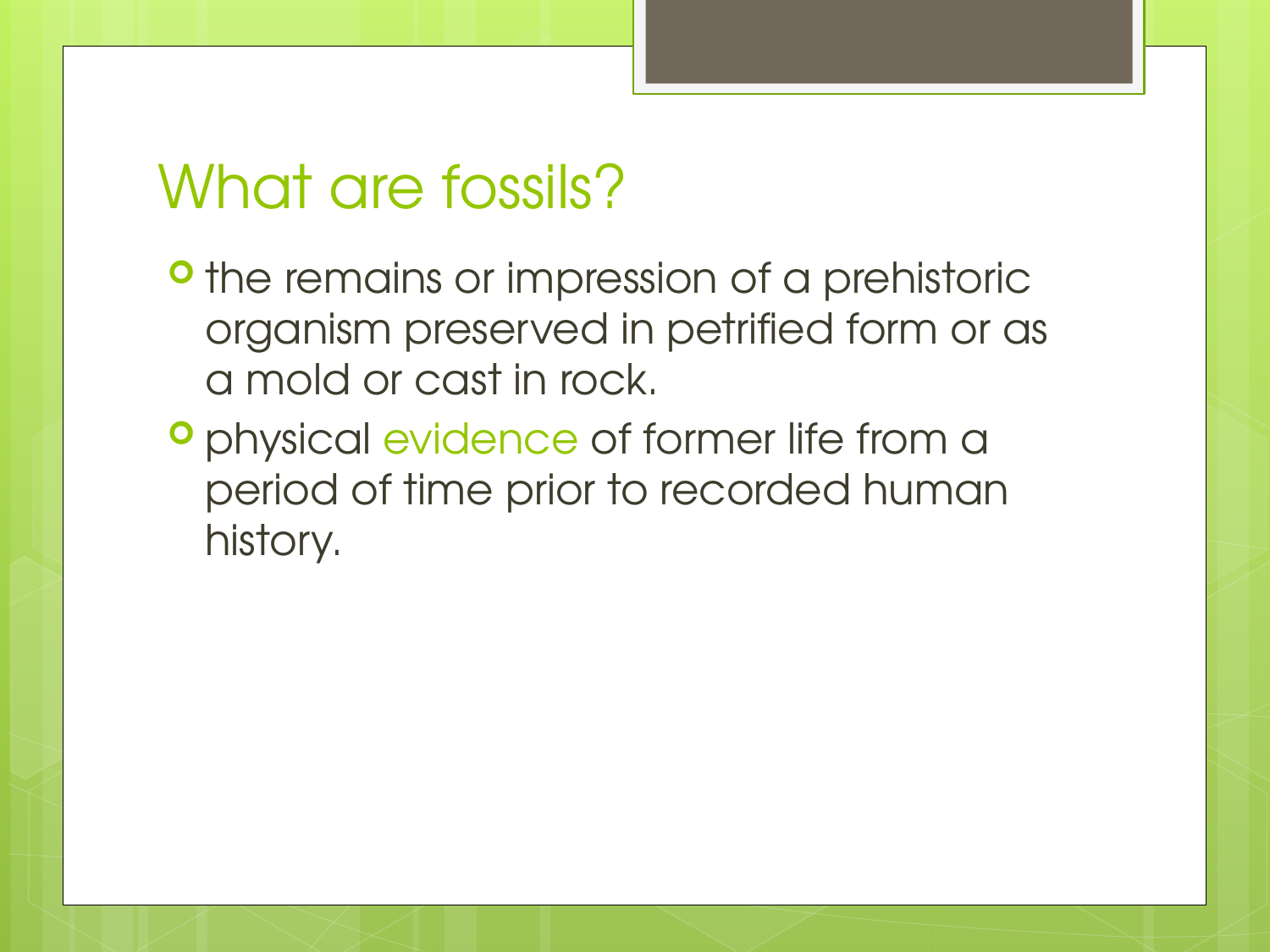

# What are fossils?
the remains or impression of a prehistoric organism preserved in petrified form or as a mold or cast in rock.
physical evidence of former life from a period of time prior to recorded human history.